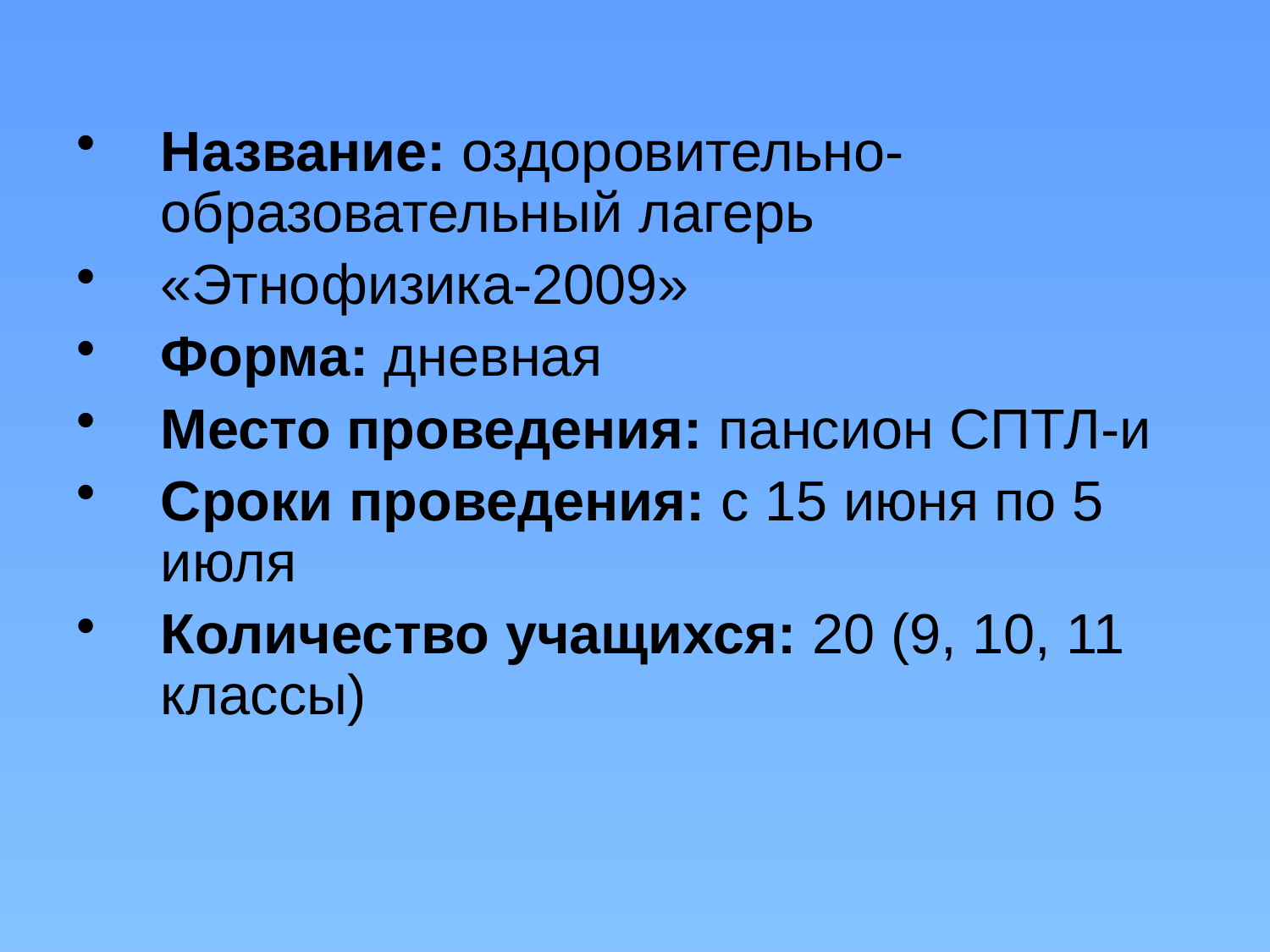

Название: оздоровительно-образовательный лагерь
«Этнофизика-2009»
Форма: дневная
Место проведения: пансион СПТЛ-и
Сроки проведения: с 15 июня по 5 июля
Количество учащихся: 20 (9, 10, 11 классы)